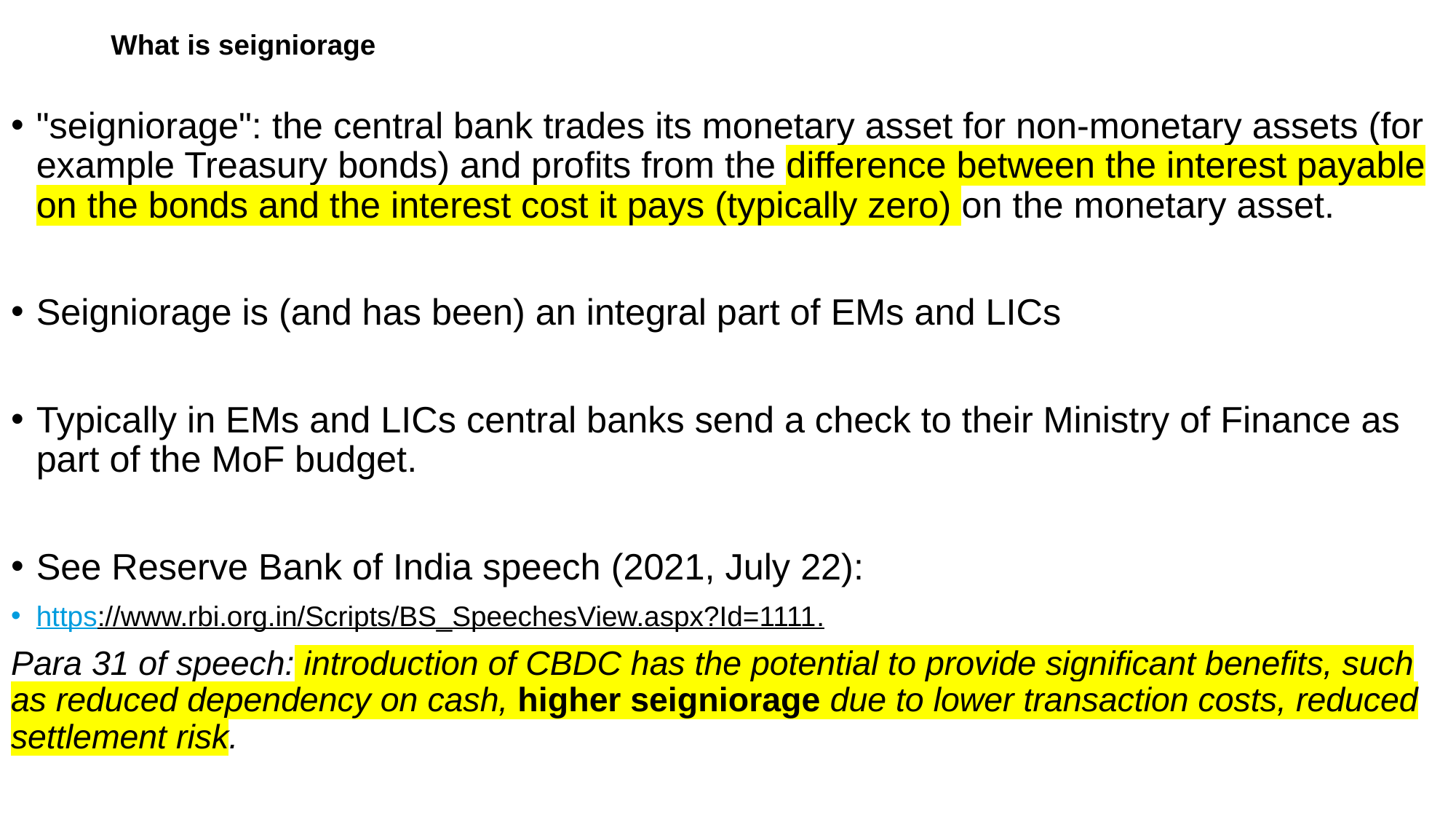

# What is seigniorage
"seigniorage": the central bank trades its monetary asset for non-monetary assets (for example Treasury bonds) and profits from the difference between the interest payable on the bonds and the interest cost it pays (typically zero) on the monetary asset.

Seigniorage is (and has been) an integral part of EMs and LICs

Typically in EMs and LICs central banks send a check to their Ministry of Finance as part of the MoF budget.

See Reserve Bank of India speech (2021, July 22):
https://www.rbi.org.in/Scripts/BS_SpeechesView.aspx?Id=1111.
Para 31 of speech: introduction of CBDC has the potential to provide significant benefits, such as reduced dependency on cash, higher seigniorage due to lower transaction costs, reduced settlement risk.